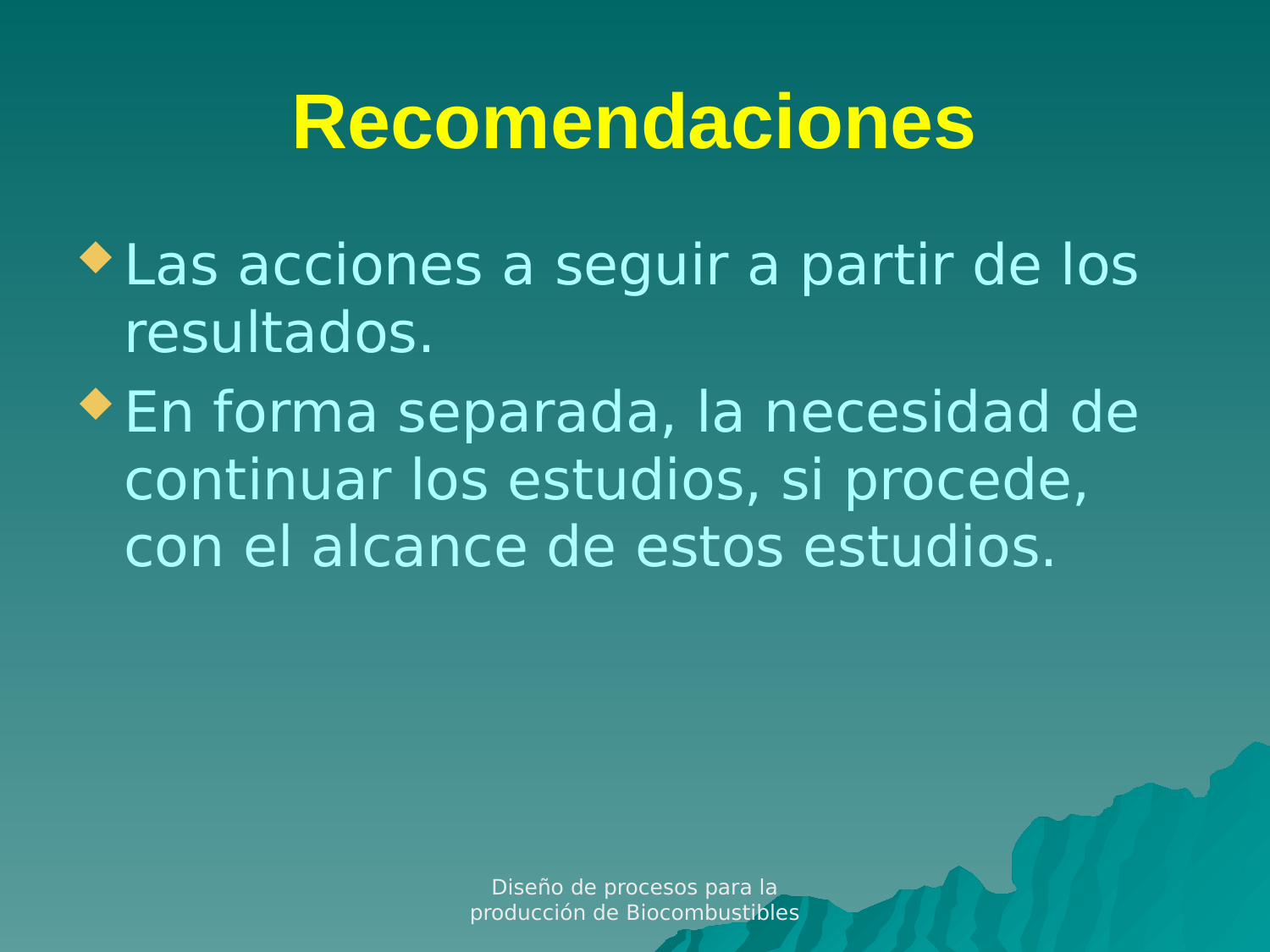

# Recomendaciones
Las acciones a seguir a partir de los resultados.
En forma separada, la necesidad de continuar los estudios, si procede, con el alcance de estos estudios.
Diseño de procesos para la producción de Biocombustibles